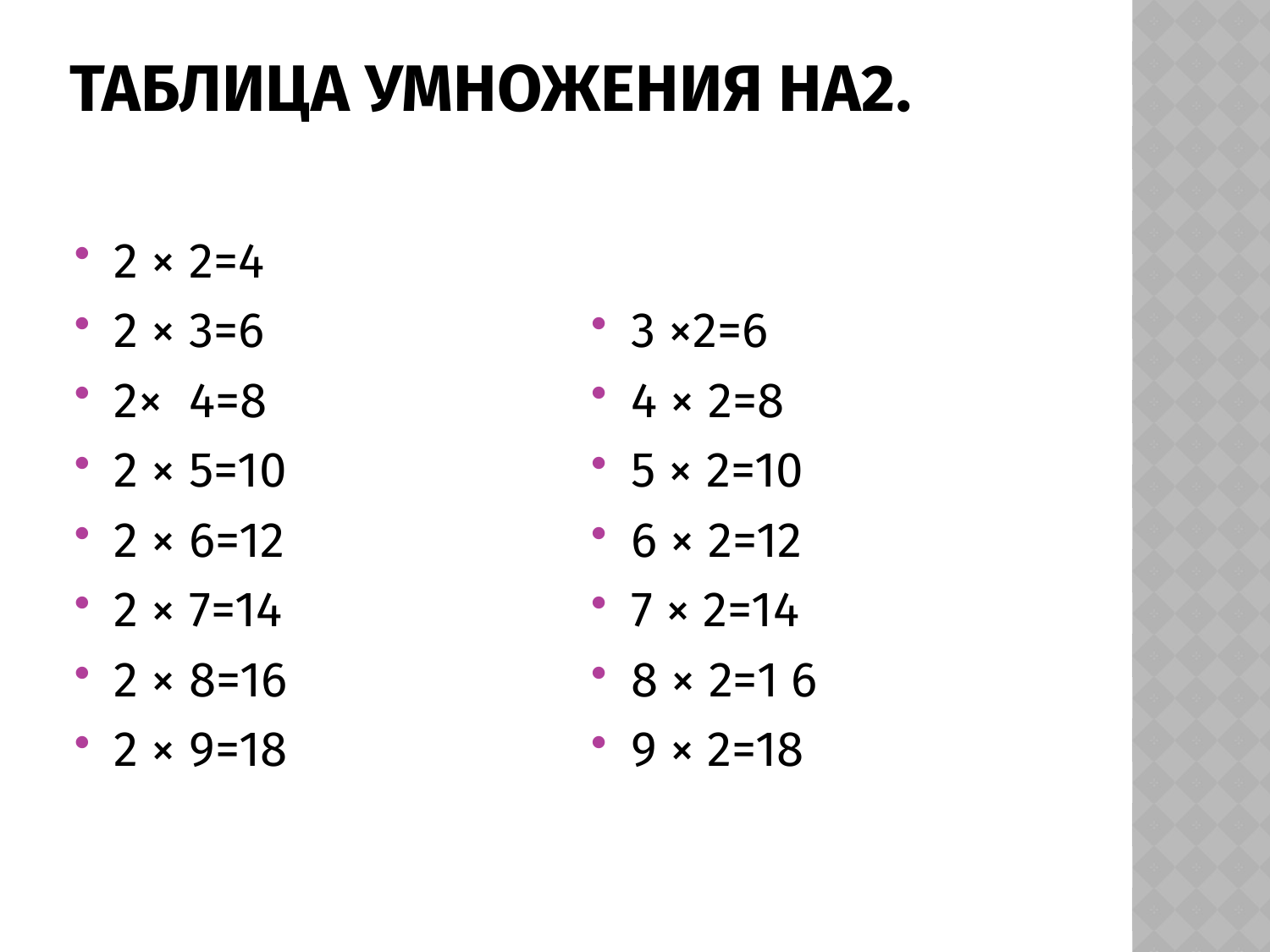

# Таблица умножения на2.
2 × 2=4
2 × 3=6
2×  4=8
2 × 5=10
2 × 6=12
2 × 7=14
2 × 8=16
2 × 9=18

3 ×2=6
4 × 2=8
5 × 2=10
6 × 2=12
7 × 2=14
8 × 2=1 6
9 × 2=18